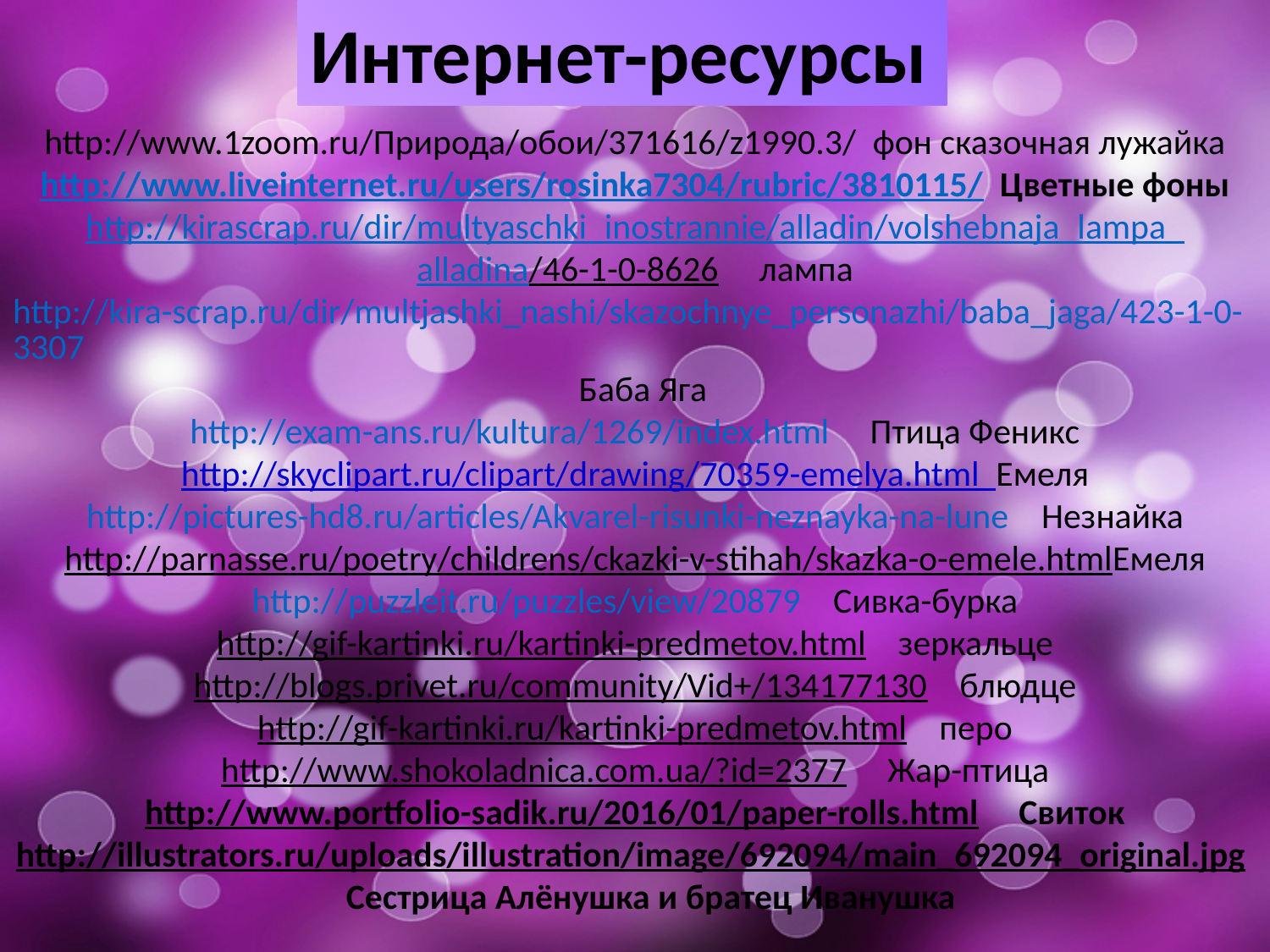

Интернет-ресурсы
http://www.1zoom.ru/Природа/обои/371616/z1990.3/  фон сказочная лужайка
http://www.liveinternet.ru/users/rosinka7304/rubric/3810115/  Цветные фоны
http://kirascrap.ru/dir/multyaschki_inostrannie/alladin/volshebnaja_lampa_
alladina/46-1-0-8626     лампа
http://kira-scrap.ru/dir/multjashki_nashi/skazochnye_personazhi/baba_jaga/423-1-0-3307  Баба Яга
http://exam-ans.ru/kultura/1269/index.html     Птица Феникс
http://skyclipart.ru/clipart/drawing/70359-emelya.html  Емеля
http://pictures-hd8.ru/articles/Akvarel-risunki-neznayka-na-lune    Незнайка
http://parnasse.ru/poetry/childrens/ckazki-v-stihah/skazka-o-emele.htmlЕмеля
http://puzzleit.ru/puzzles/view/20879    Сивка-бурка
http://gif-kartinki.ru/kartinki-predmetov.html    зеркальце
http://blogs.privet.ru/community/Vid+/134177130    блюдце
http://gif-kartinki.ru/kartinki-predmetov.html    перо
http://www.shokoladnica.com.ua/?id=2377     Жар-птица
http://www.portfolio-sadik.ru/2016/01/paper-rolls.html     Свиток
http://illustrators.ru/uploads/illustration/image/692094/main_692094_original.jpg      Сестрица Алёнушка и братец Иванушка